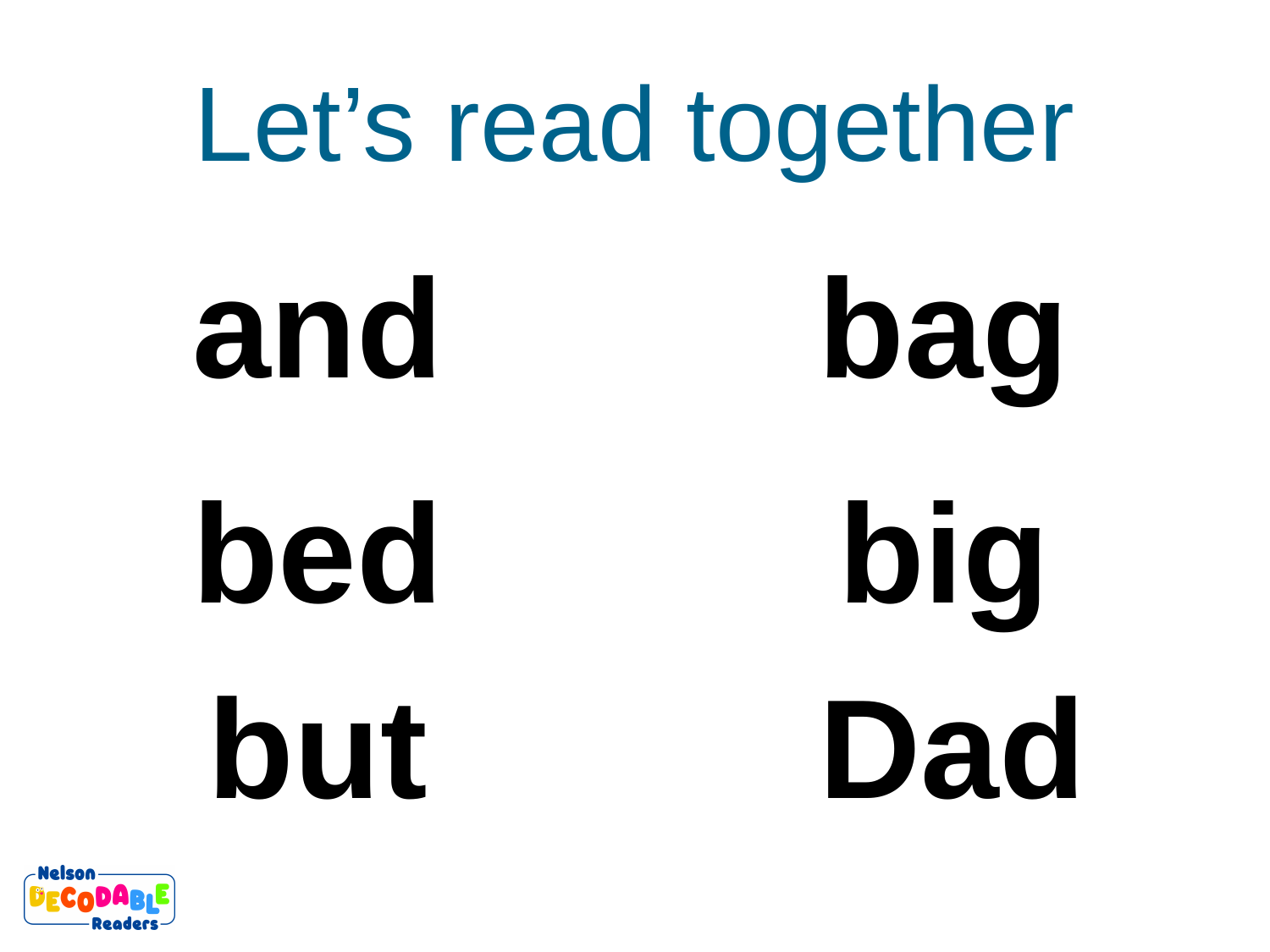

Let’s read together
and
bag
bed
big
Dad
but